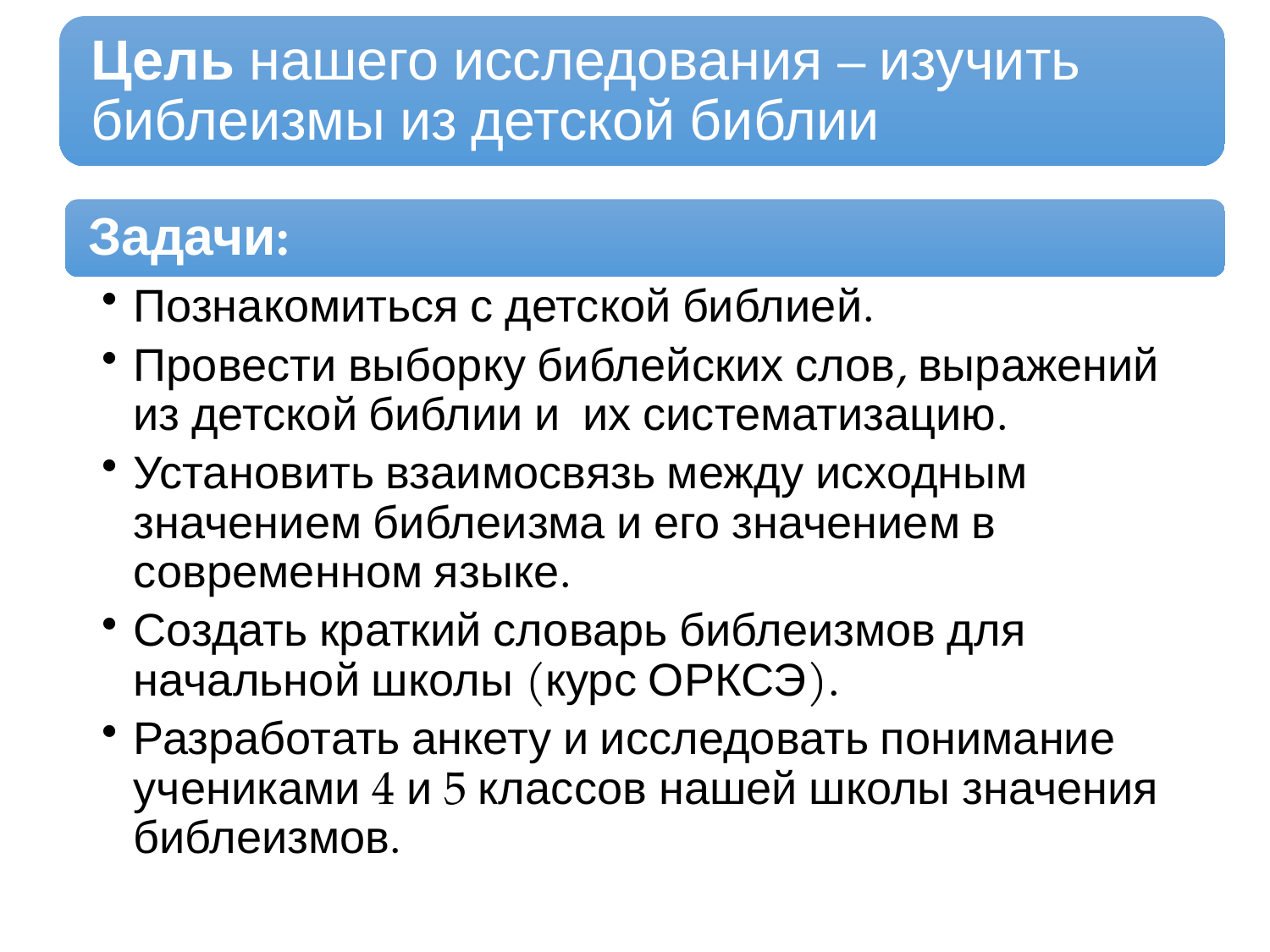

Цель нашего исследования – изучить библеизмы из детской библии
Задачи:
Познакомиться с детской библией.
Провести выборку библейских слов, выражений из детской библии и  их систематизацию.
Установить взаимосвязь между исходным значением библеизма и его значением в современном языке.
Создать краткий словарь библеизмов для начальной школы (курс ОРКСЭ).
Разработать анкету и исследовать понимание учениками 4 и 5 классов нашей школы значения  библеизмов.